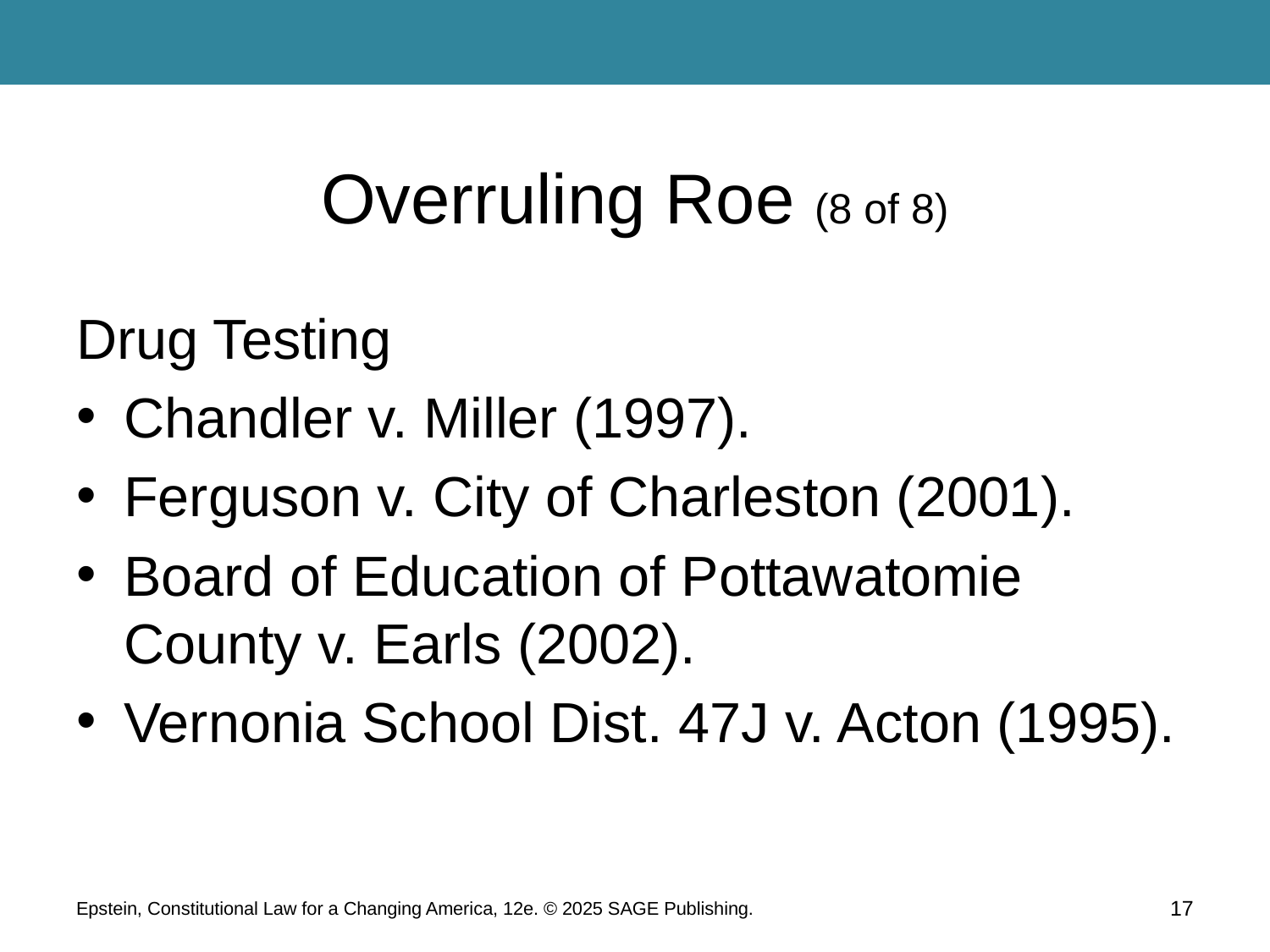

# Overruling Roe (8 of 8)
Drug Testing
Chandler v. Miller (1997).
Ferguson v. City of Charleston (2001).
Board of Education of Pottawatomie County v. Earls (2002).
Vernonia School Dist. 47J v. Acton (1995).
Epstein, Constitutional Law for a Changing America, 12e. © 2025 SAGE Publishing.
17